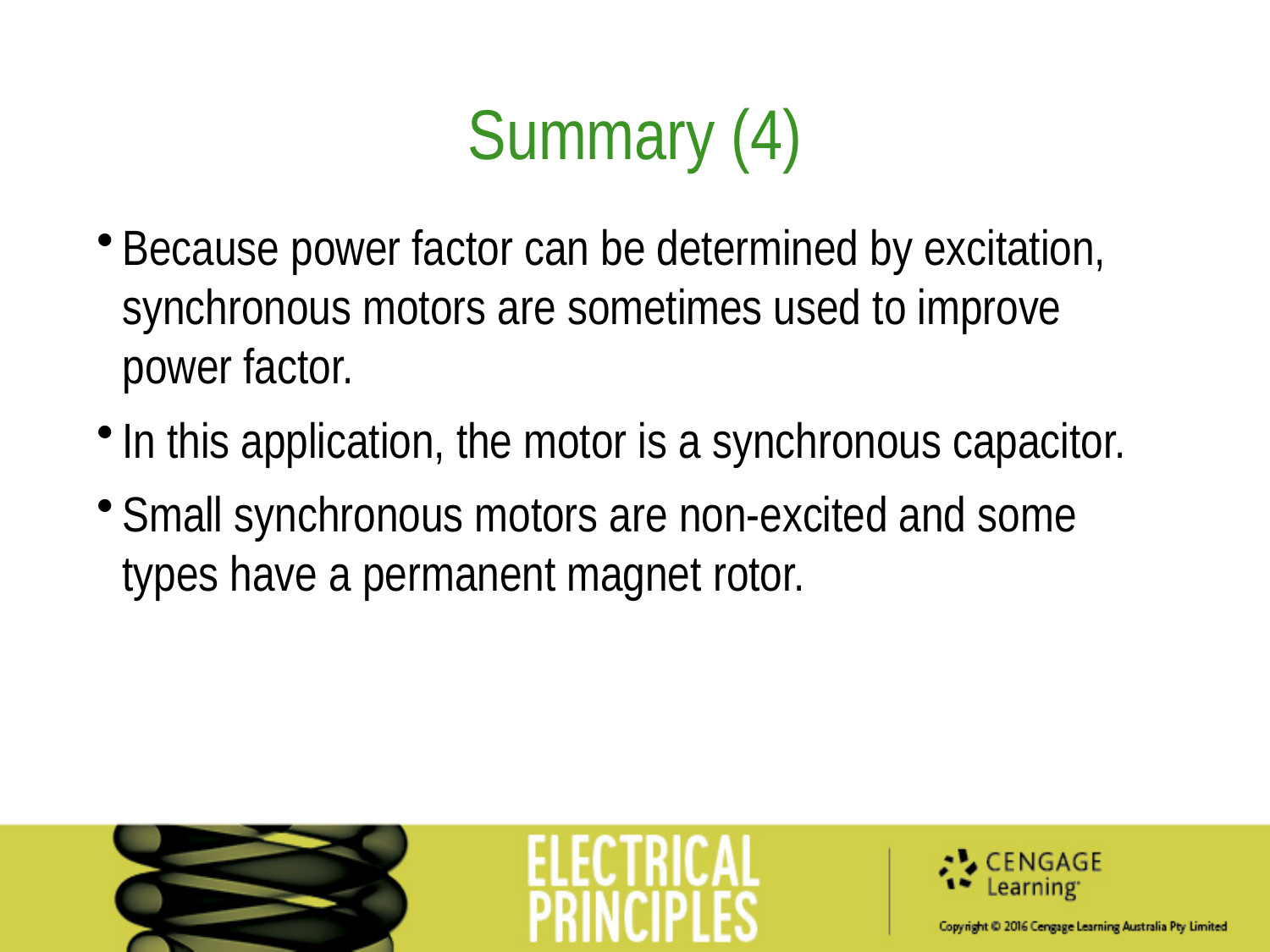

Summary (4)

Because power factor can be determined by excitation, synchronous motors are sometimes used to improve power factor.
In this application, the motor is a synchronous capacitor.
Small synchronous motors are non-excited and some types have a permanent magnet rotor.